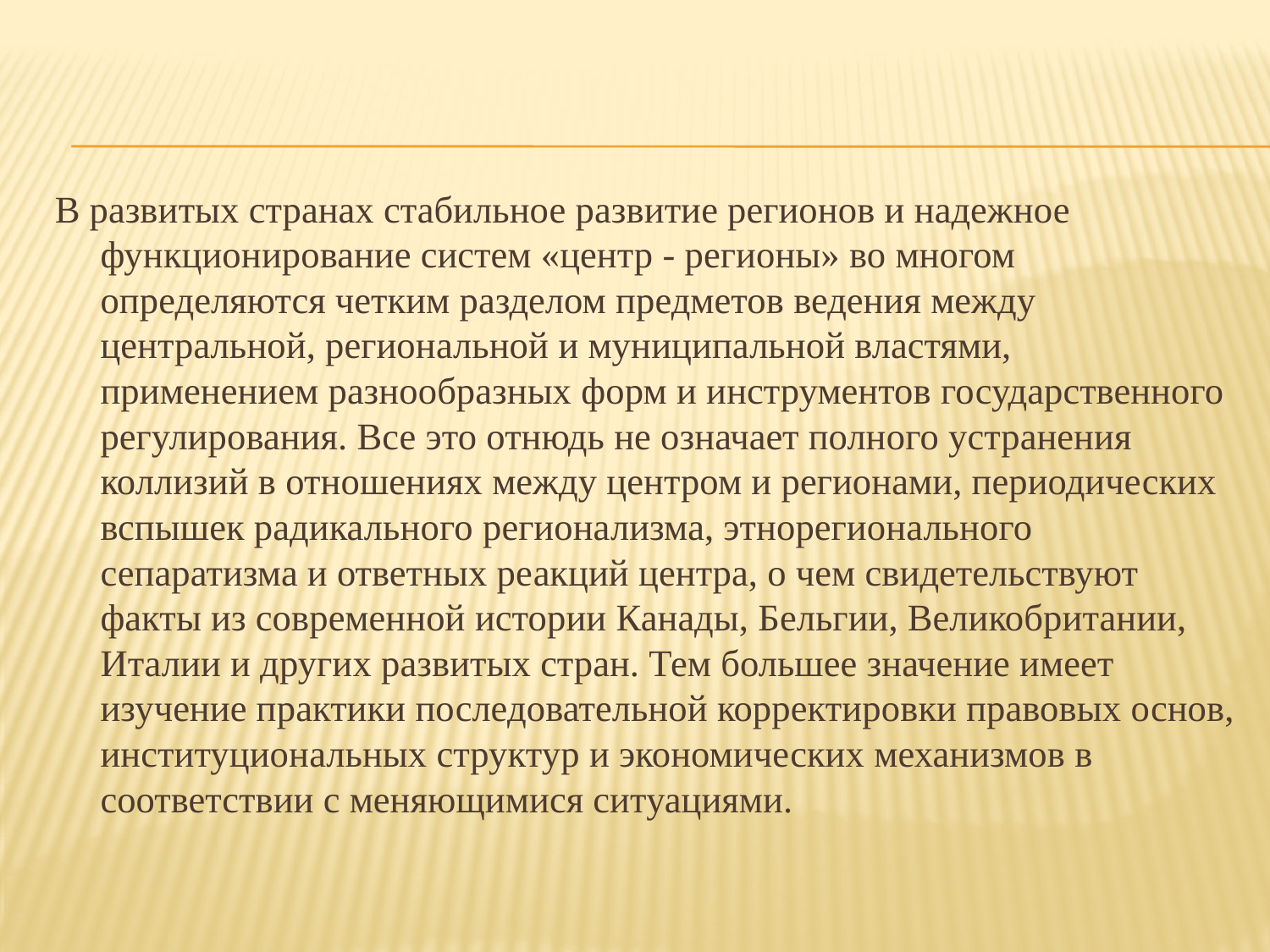

В развитых странах стабильное развитие регионов и надежное функционирование систем «центр - регионы» во многом определяются четким разделом предметов ведения между центральной, региональной и муниципальной властями, применением разнообразных форм и инструментов государственного регулирования. Все это отнюдь не означает полного устранения коллизий в отношениях между центром и регионами, периодических вспышек радикального регионализма, этнорегионального сепаратизма и ответных реакций центра, о чем свидетельствуют факты из современной истории Канады, Бельгии, Великобритании, Италии и других развитых стран. Тем большее значение имеет изучение практики последовательной корректировки правовых основ, институциональных структур и экономических механизмов в соответствии с меняющимися ситуациями.